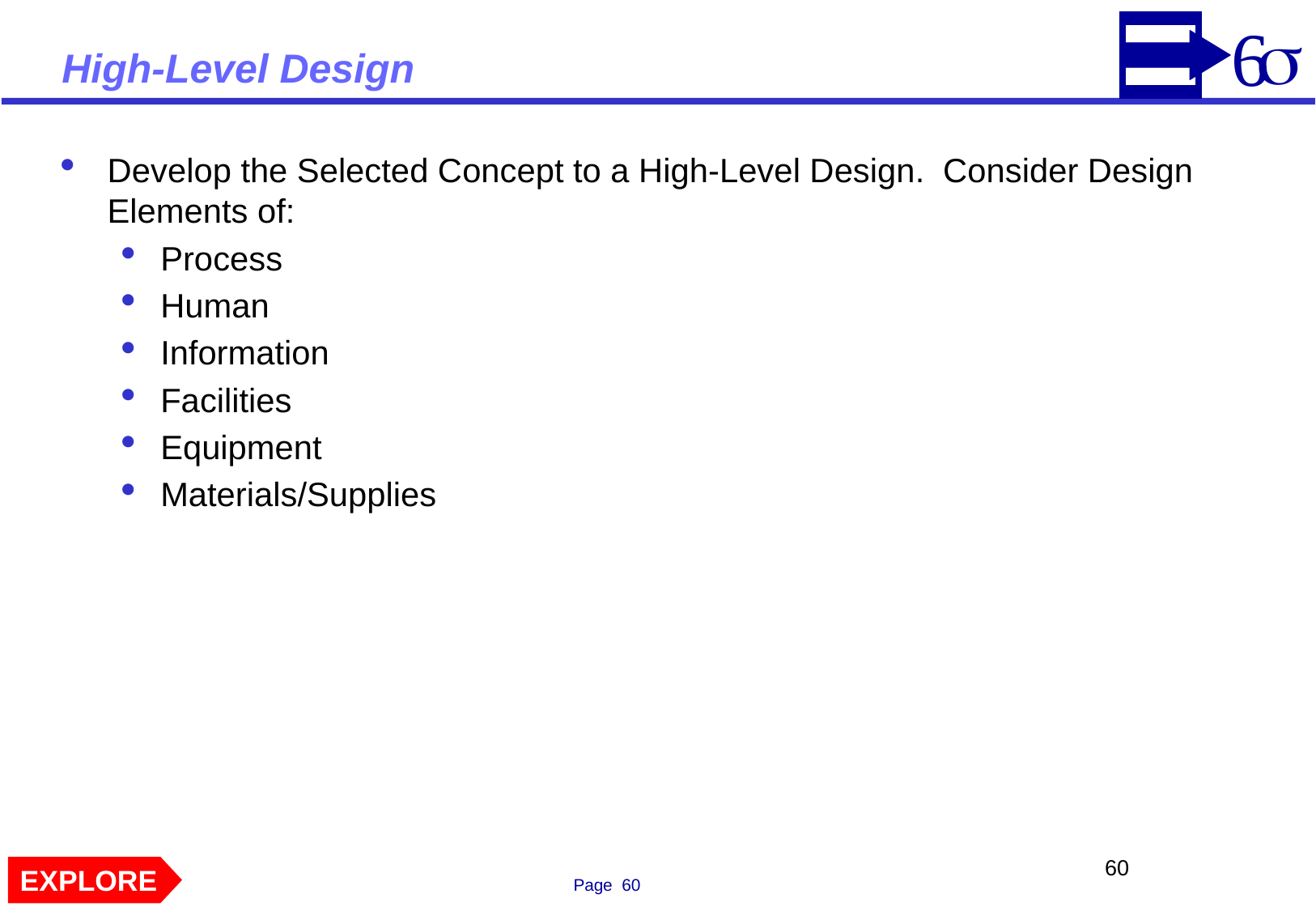

# High-Level Design
Develop the Selected Concept to a High-Level Design.  Consider Design Elements of:
Process
Human
Information
Facilities
Equipment
Materials/Supplies
EXPLORE